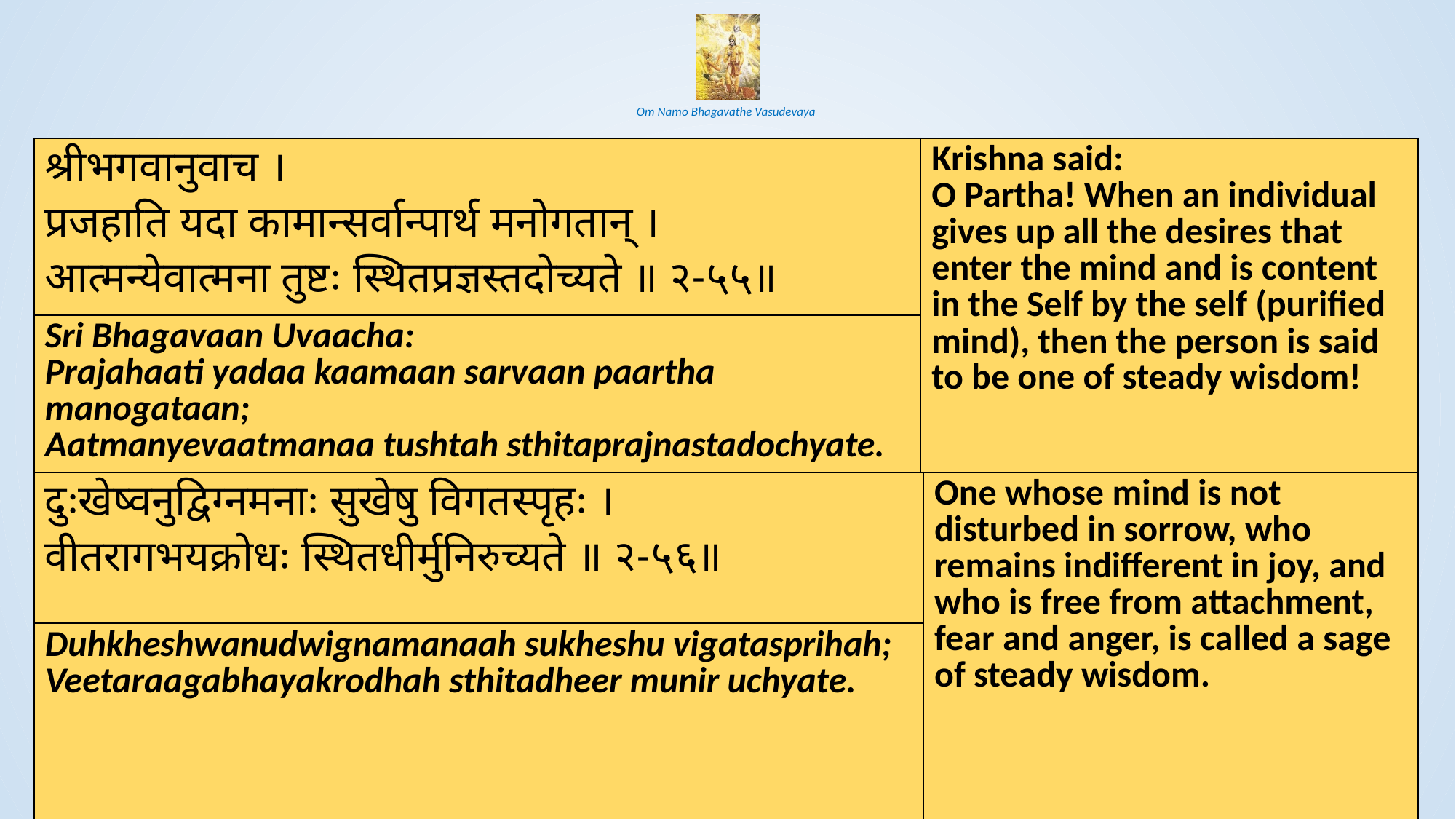

# Om Namo Bhagavathe Vasudevaya
| श्रीभगवानुवाच । प्रजहाति यदा कामान्सर्वान्पार्थ मनोगतान् । आत्मन्येवात्मना तुष्टः स्थितप्रज्ञस्तदोच्यते ॥ २-५५॥ | Krishna said: O Partha! When an individual gives up all the desires that enter the mind and is content in the Self by the self (purified mind), then the person is said to be one of steady wisdom! |
| --- | --- |
| Sri Bhagavaan Uvaacha: Prajahaati yadaa kaamaan sarvaan paartha manogataan; Aatmanyevaatmanaa tushtah sthitaprajnastadochyate. |  |
| दुःखेष्वनुद्विग्नमनाः सुखेषु विगतस्पृहः । वीतरागभयक्रोधः स्थितधीर्मुनिरुच्यते ॥ २-५६॥ | One whose mind is not disturbed in sorrow, who remains indifferent in joy, and who is free from attachment, fear and anger, is called a sage of steady wisdom. |
| --- | --- |
| Duhkheshwanudwignamanaah sukheshu vigatasprihah; Veetaraagabhayakrodhah sthitadheer munir uchyate. |  |